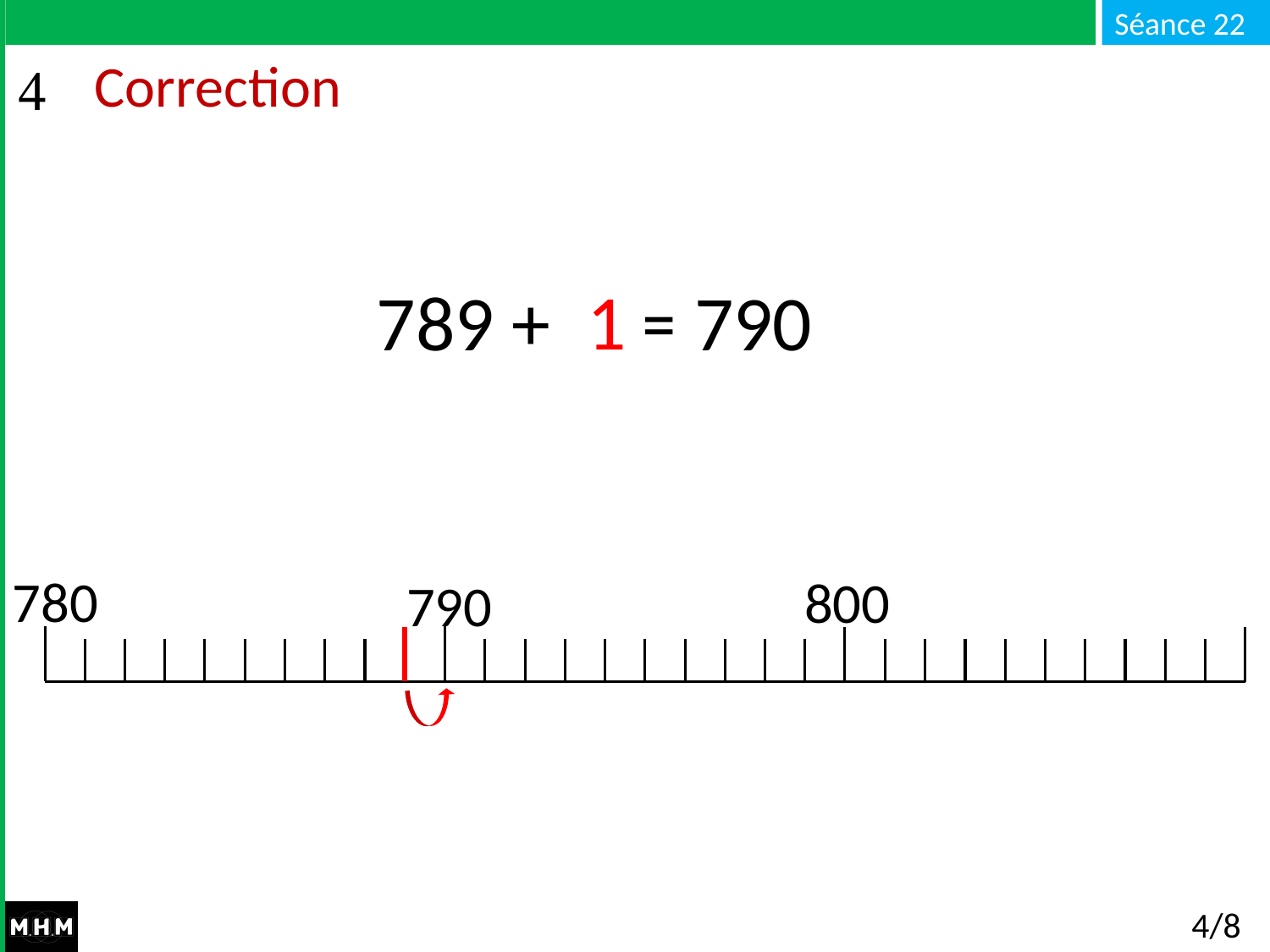

# Correction
1
789 +     = 790
780
800
790

4/8